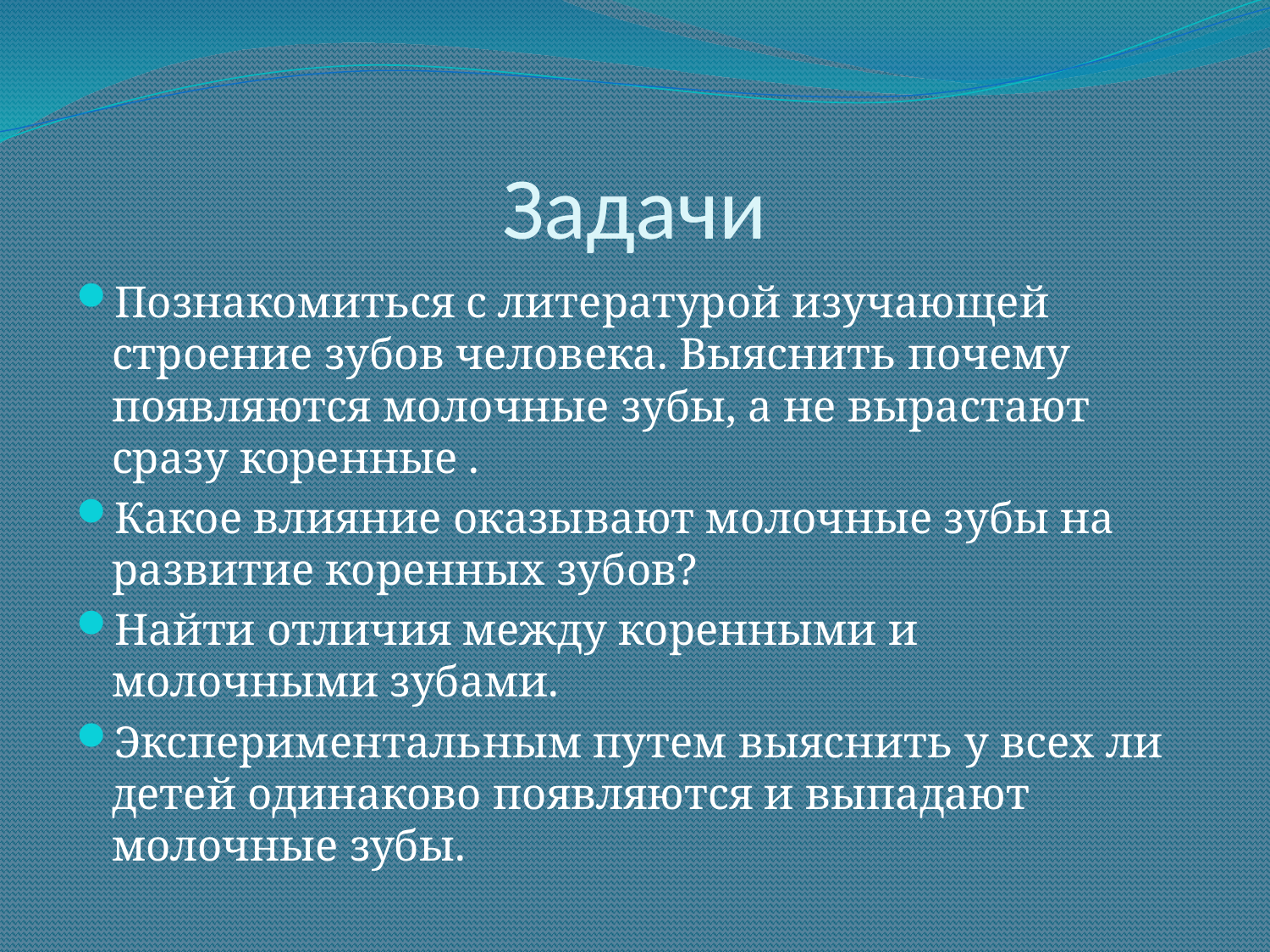

# Задачи
Познакомиться с литературой изучающей строение зубов человека. Выяснить почему появляются молочные зубы, а не вырастают сразу коренные .
Какое влияние оказывают молочные зубы на развитие коренных зубов?
Найти отличия между коренными и молочными зубами.
Экспериментальным путем выяснить у всех ли детей одинаково появляются и выпадают молочные зубы.